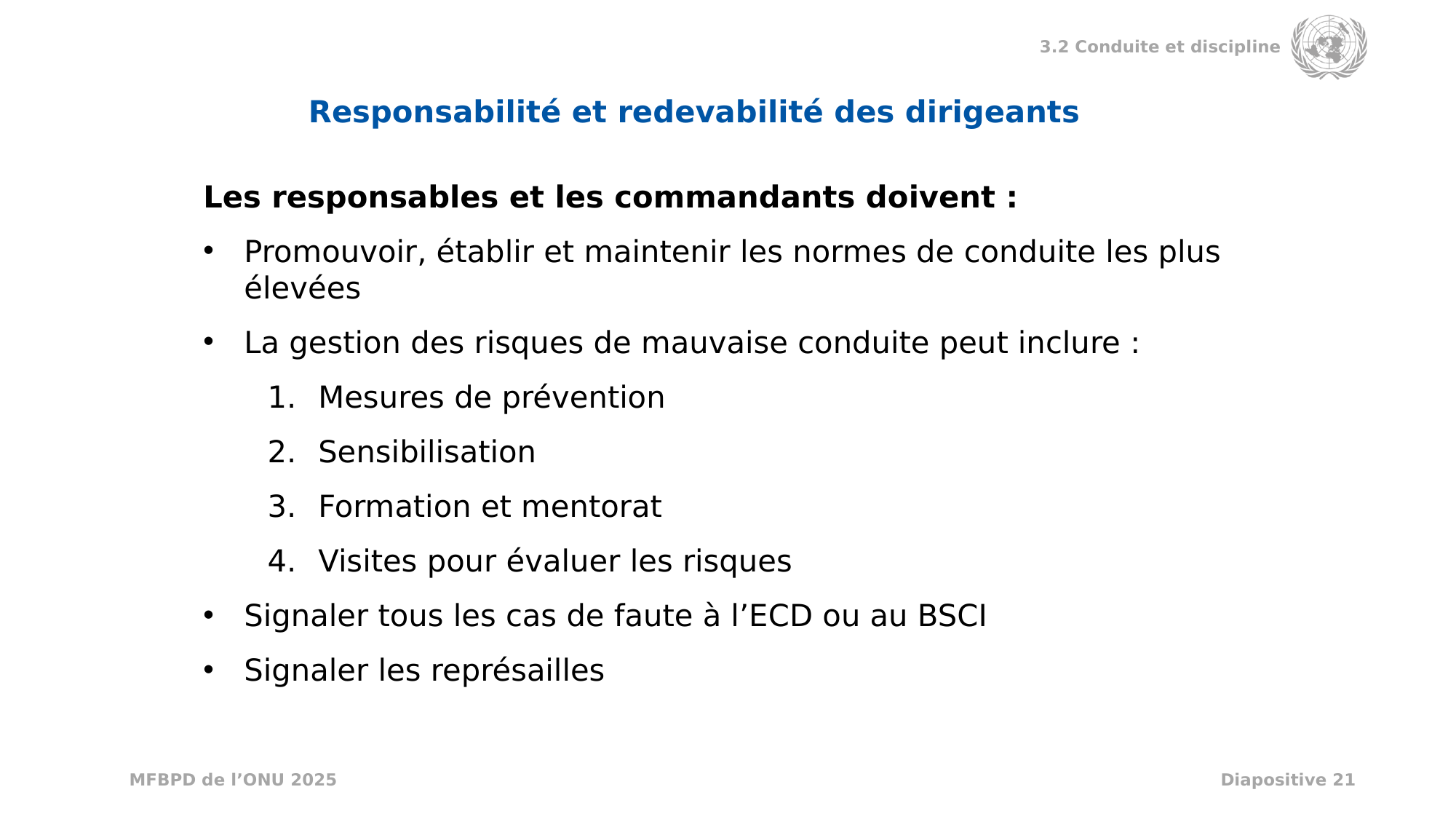

Responsabilité et redevabilité des dirigeants
Les responsables et les commandants doivent :
Promouvoir, établir et maintenir les normes de conduite les plus élevées
La gestion des risques de mauvaise conduite peut inclure :
 Mesures de prévention
 Sensibilisation
 Formation et mentorat
 Visites pour évaluer les risques
Signaler tous les cas de faute à l’ECD ou au BSCI
Signaler les représailles